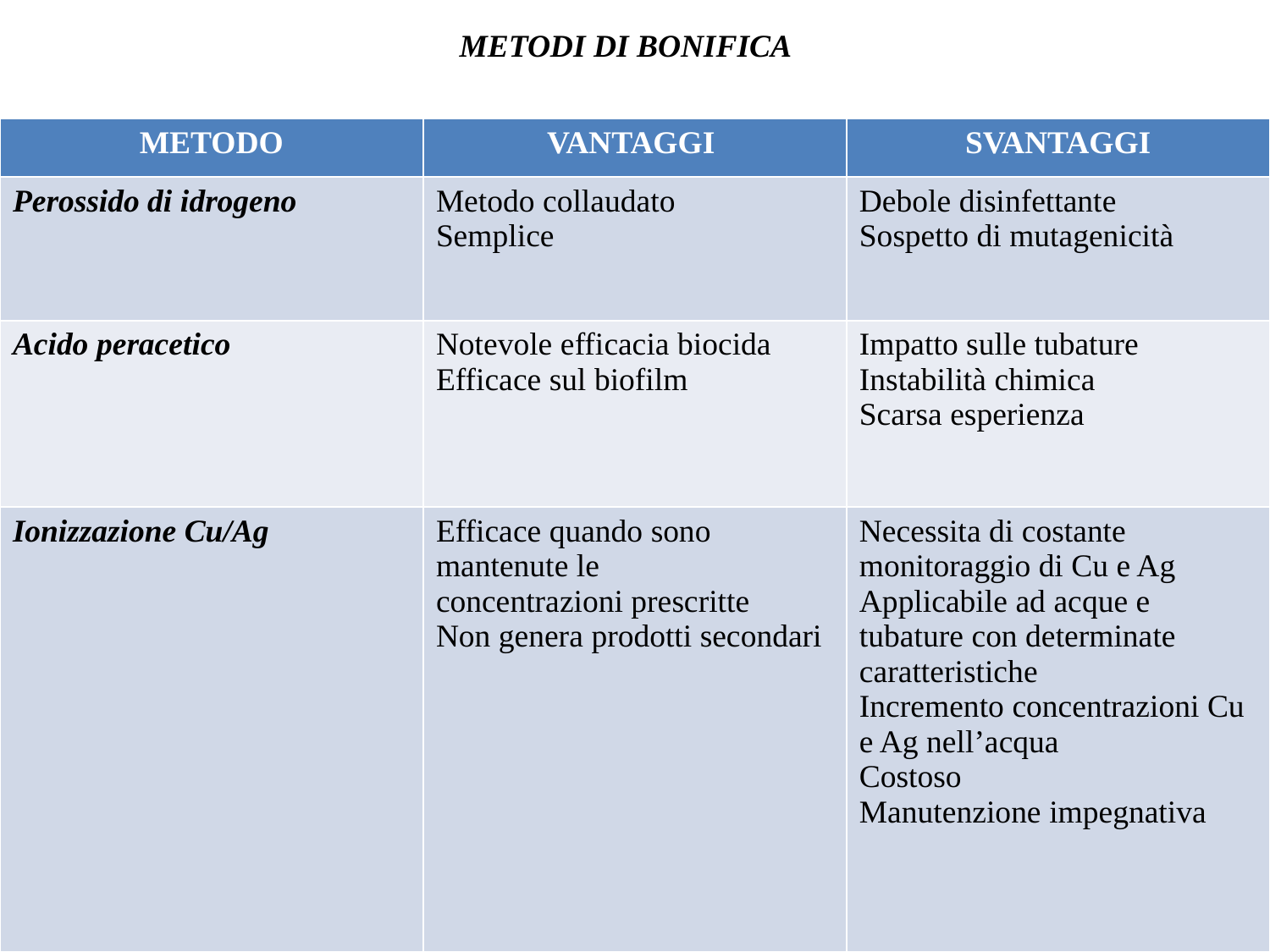

METODI DI BONIFICA
| METODO | VANTAGGI | SVANTAGGI |
| --- | --- | --- |
| Perossido di idrogeno | Metodo collaudato Semplice | Debole disinfettante Sospetto di mutagenicità |
| Acido peracetico | Notevole efficacia biocida Efficace sul biofilm | Impatto sulle tubature Instabilità chimica Scarsa esperienza |
| Ionizzazione Cu/Ag | Efficace quando sono mantenute le concentrazioni prescritte Non genera prodotti secondari | Necessita di costante monitoraggio di Cu e Ag Applicabile ad acque e tubature con determinate caratteristiche Incremento concentrazioni Cu e Ag nell’acqua Costoso Manutenzione impegnativa |